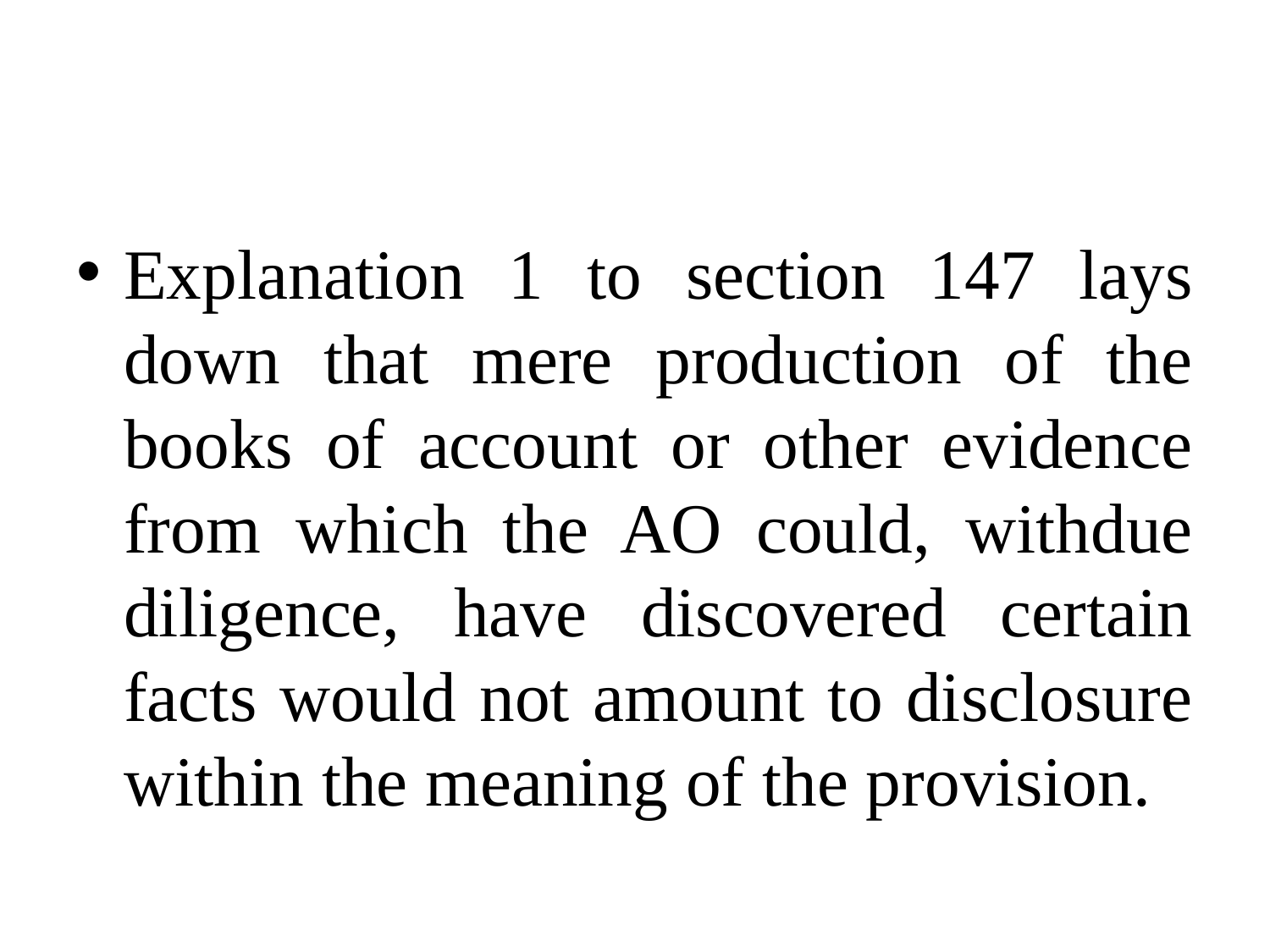

#
Explanation 1 to section 147 lays down that mere production of the books of account or other evidence from which the AO could, withdue diligence, have discovered certain facts would not amount to disclosure within the meaning of the provision.